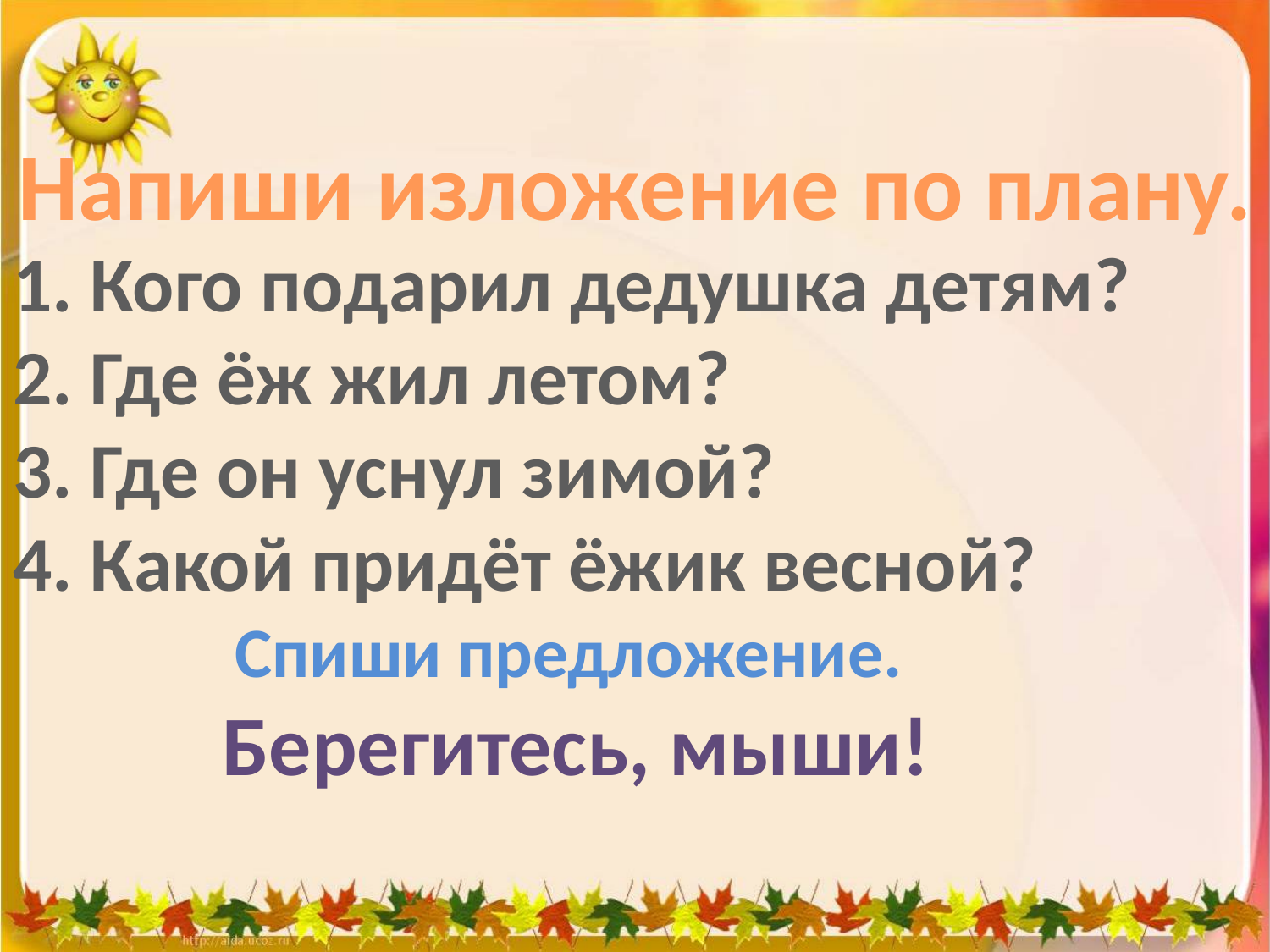

Напиши изложение по плану.
1. Кого подарил дедушка детям?
2. Где ёж жил летом?
3. Где он уснул зимой?
4. Какой придёт ёжик весной?
              Спиши предложение.
           Берегитесь, мыши!